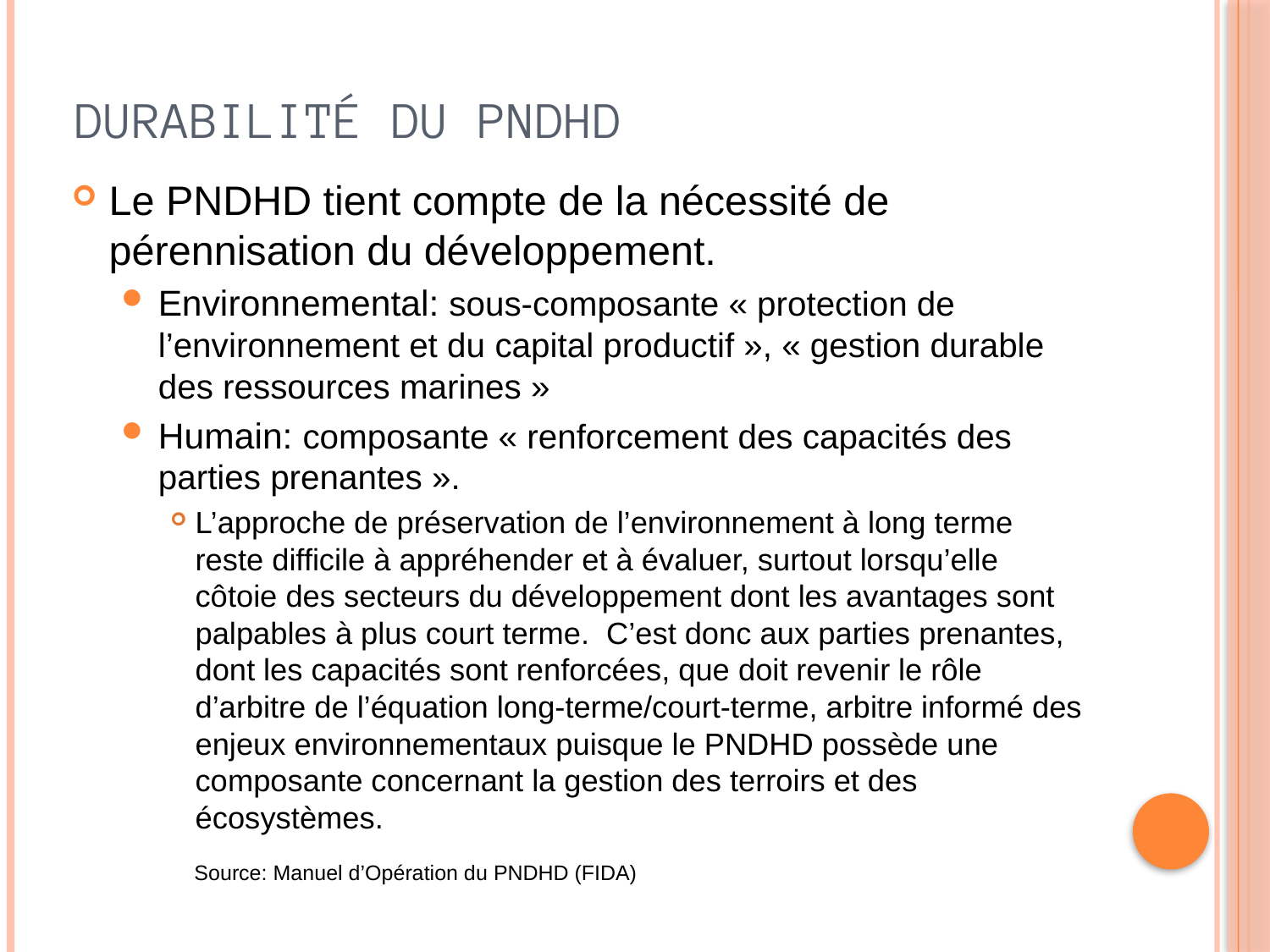

# Durabilité du PNDHD
Le PNDHD tient compte de la nécessité de pérennisation du développement.
Environnemental: sous-composante « protection de l’environnement et du capital productif », « gestion durable des ressources marines »
Humain: composante « renforcement des capacités des parties prenantes ».
L’approche de préservation de l’environnement à long terme reste difficile à appréhender et à évaluer, surtout lorsqu’elle côtoie des secteurs du développement dont les avantages sont palpables à plus court terme.  C’est donc aux parties prenantes, dont les capacités sont renforcées, que doit revenir le rôle d’arbitre de l’équation long-terme/court-terme, arbitre informé des enjeux environnementaux puisque le PNDHD possède une composante concernant la gestion des terroirs et des écosystèmes.
Source: Manuel d’Opération du PNDHD (FIDA)